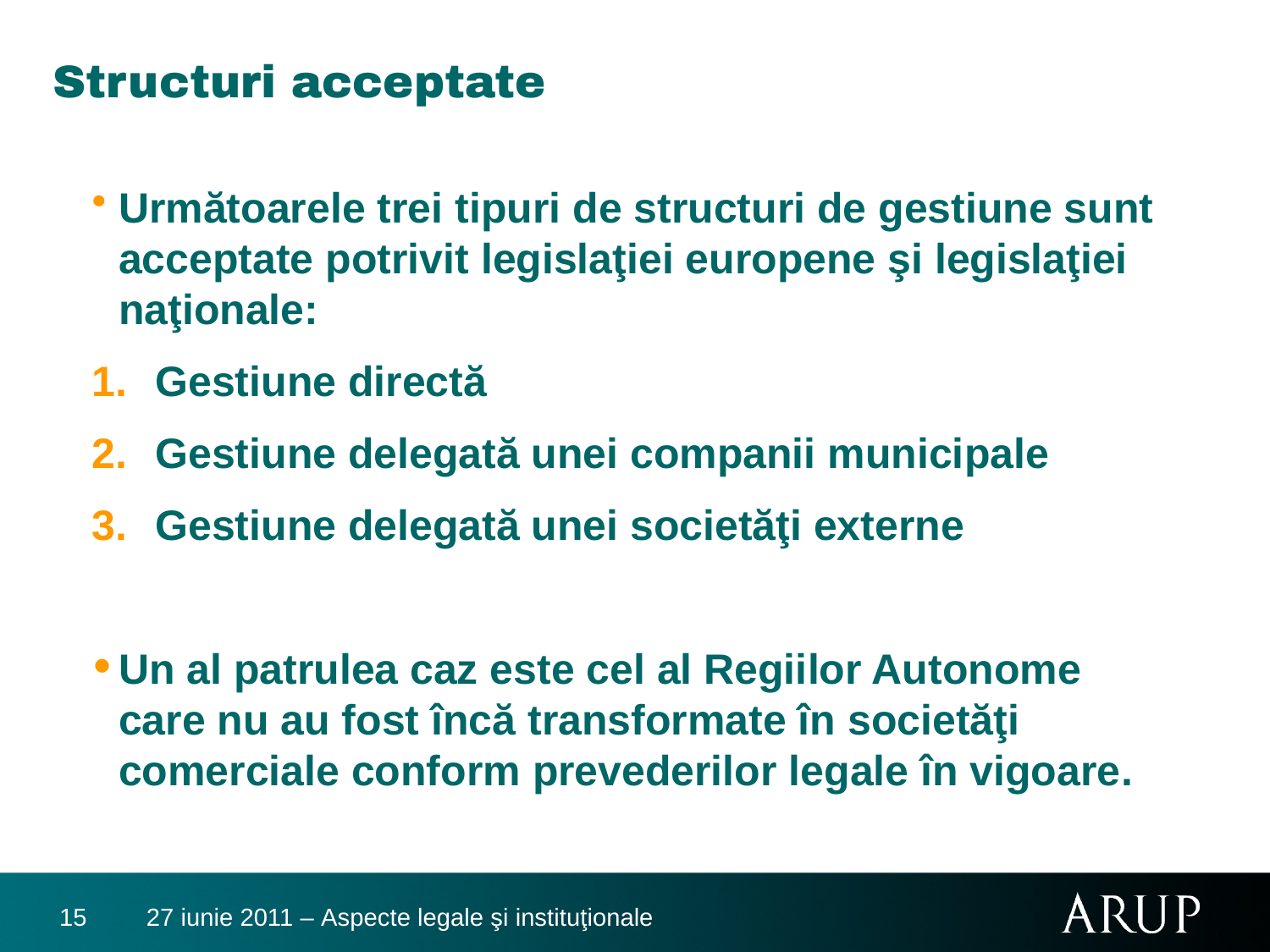

# Structuri acceptate
Următoarele trei tipuri de structuri de gestiune sunt acceptate potrivit legislaţiei europene şi legislaţiei naţionale:
Gestiune directă
Gestiune delegată unei companii municipale
Gestiune delegată unei societăţi externe

Un al patrulea caz este cel al Regiilor Autonome care nu au fost încă transformate în societăţi comerciale conform prevederilor legale în vigoare.
15
27 iunie 2011 – Aspecte legale şi instituţionale